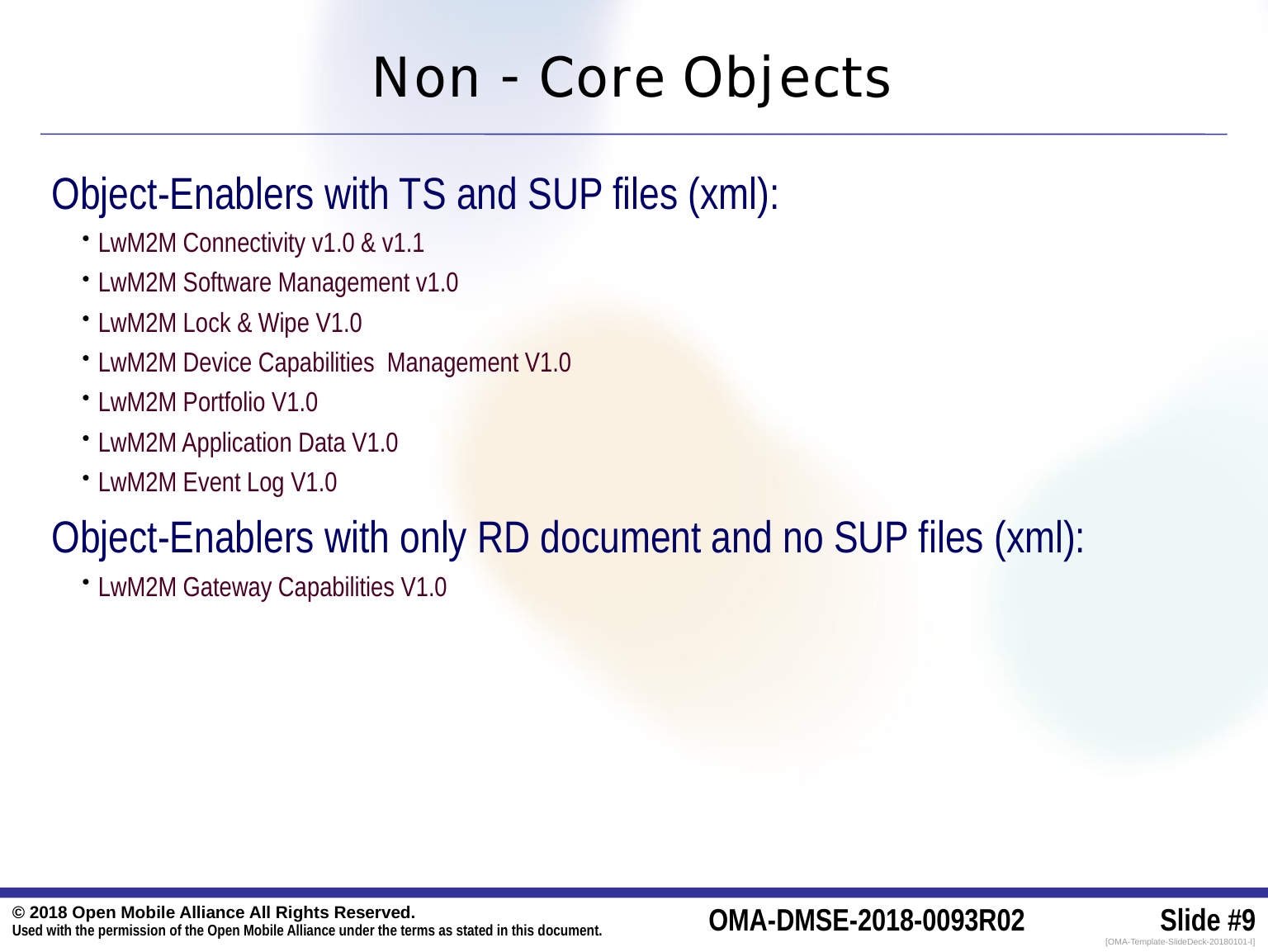

# Non - Core Objects
Object-Enablers with TS and SUP files (xml):
LwM2M Connectivity v1.0 & v1.1
LwM2M Software Management v1.0
LwM2M Lock & Wipe V1.0
LwM2M Device Capabilities  Management V1.0
LwM2M Portfolio V1.0
LwM2M Application Data V1.0
LwM2M Event Log V1.0
Object-Enablers with only RD document and no SUP files (xml):
LwM2M Gateway Capabilities V1.0